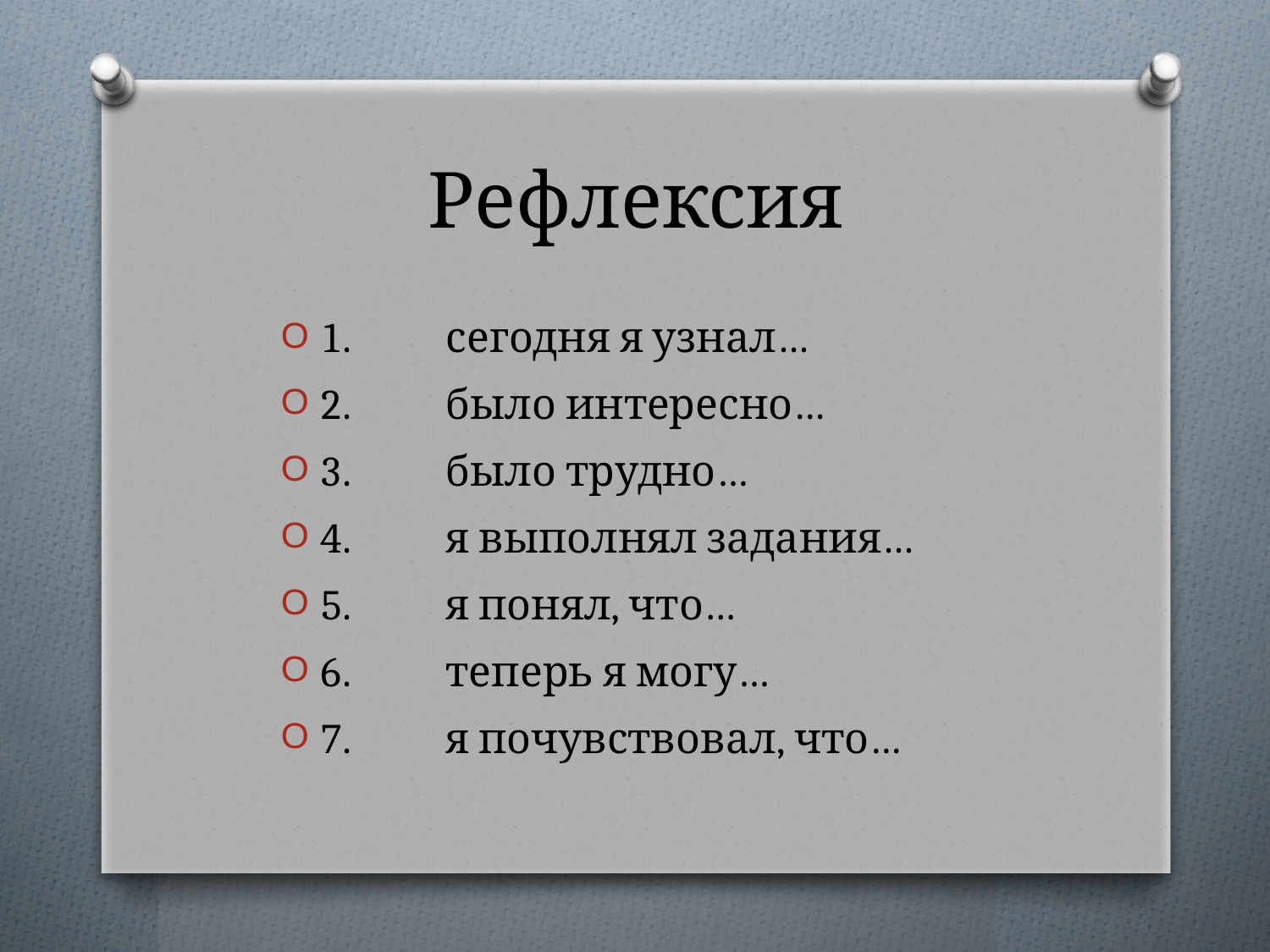

# Рефлексия
1.	сегодня я узнал…
2.	было интересно…
3.	было трудно…
4.	я выполнял задания…
5.	я понял, что…
6.	теперь я могу…
7.	я почувствовал, что…